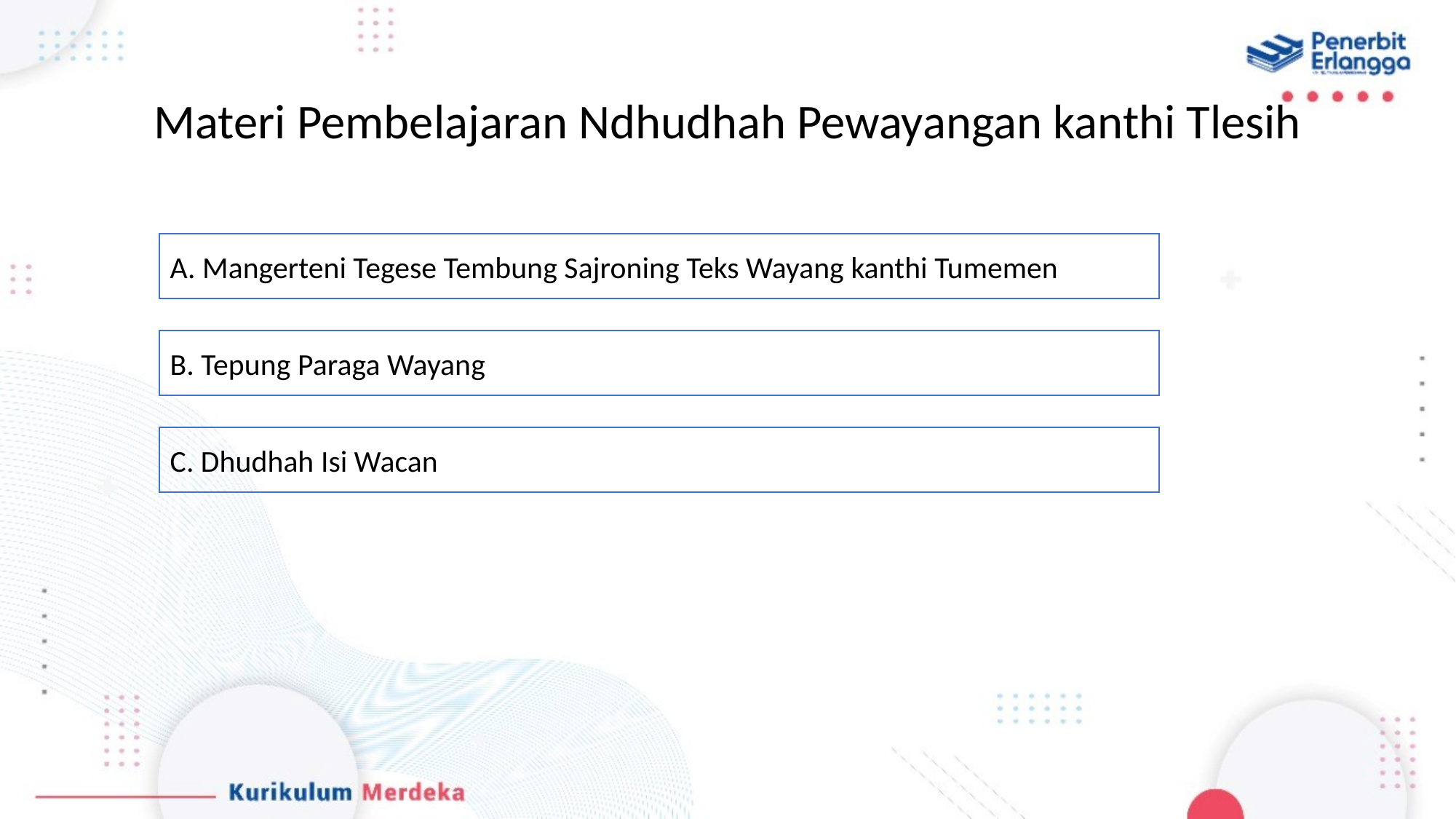

# Materi Pembelajaran Ndhudhah Pewayangan kanthi Tlesih
A. Mangerteni Tegese Tembung Sajroning Teks Wayang kanthi Tumemen
B. Tepung Paraga Wayang
C. Dhudhah Isi Wacan